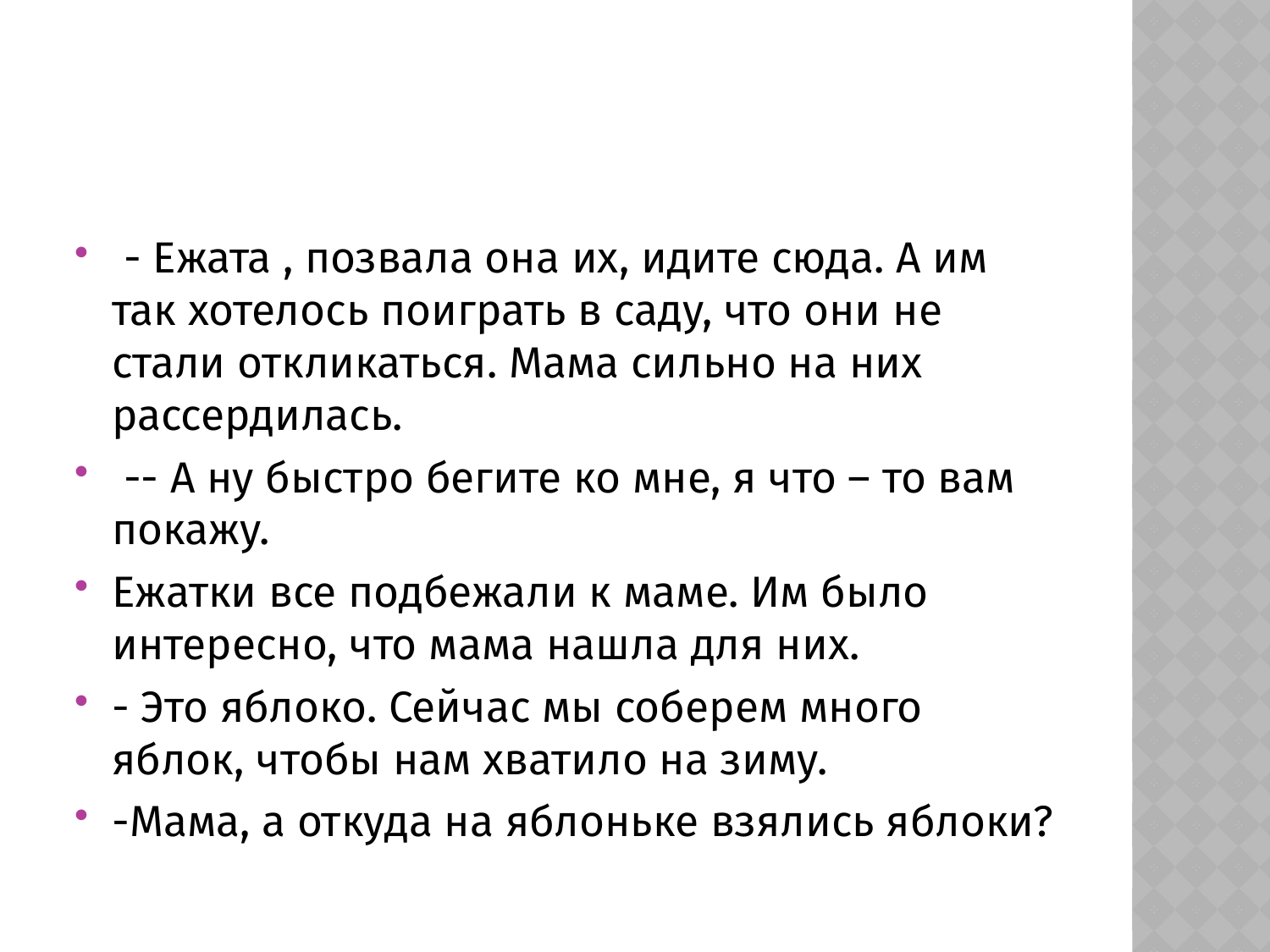

#
 - Ежата , позвала она их, идите сюда. А им так хотелось поиграть в саду, что они не стали откликаться. Мама сильно на них рассердилась.
 -- А ну быстро бегите ко мне, я что – то вам покажу.
Ежатки все подбежали к маме. Им было интересно, что мама нашла для них.
- Это яблоко. Сейчас мы соберем много яблок, чтобы нам хватило на зиму.
-Мама, а откуда на яблоньке взялись яблоки?